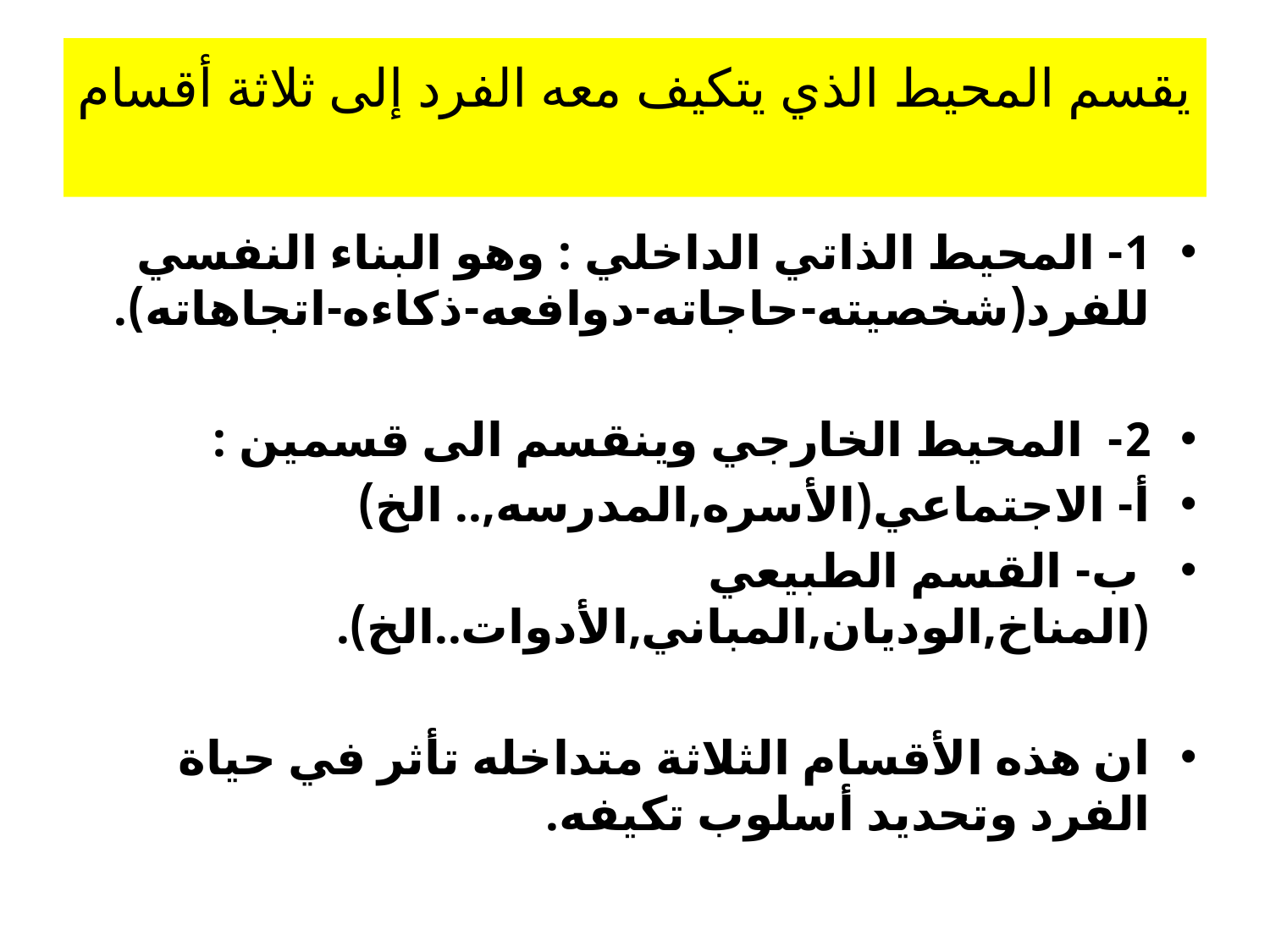

# يقسم المحيط الذي يتكيف معه الفرد إلى ثلاثة أقسام
1- المحيط الذاتي الداخلي : وهو البناء النفسي للفرد(شخصيته-حاجاته-دوافعه-ذكاءه-اتجاهاته).

2-  المحيط الخارجي وينقسم الى قسمين :
أ- الاجتماعي(الأسره,المدرسه,.. الخ)
 ب- القسم الطبيعي (المناخ,الوديان,المباني,الأدوات..الخ).

ان هذه الأقسام الثلاثة متداخله تأثر في حياة الفرد وتحديد أسلوب تكيفه.